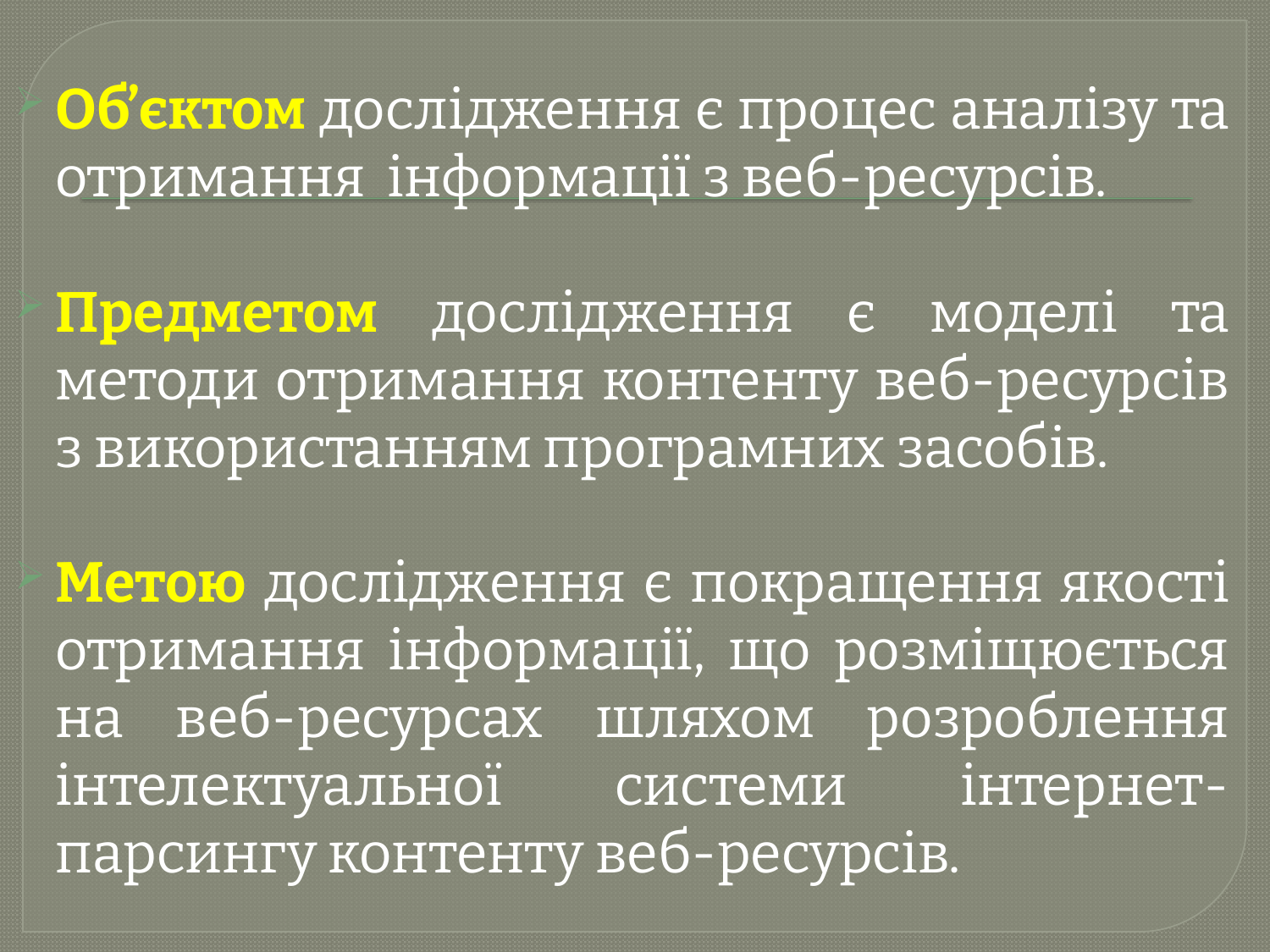

Об’єктом дослідження є процес аналізу та отримання  інформації з веб-ресурсів.

Предметом дослідження є моделі та методи отримання контенту веб-ресурсів з використанням програмних засобів.

Метою дослідження є покращення якості отримання інформації, що розміщюється на веб-ресурсах шляхом розроблення інтелектуальної системи інтернет-парсингу контенту веб-ресурсів.